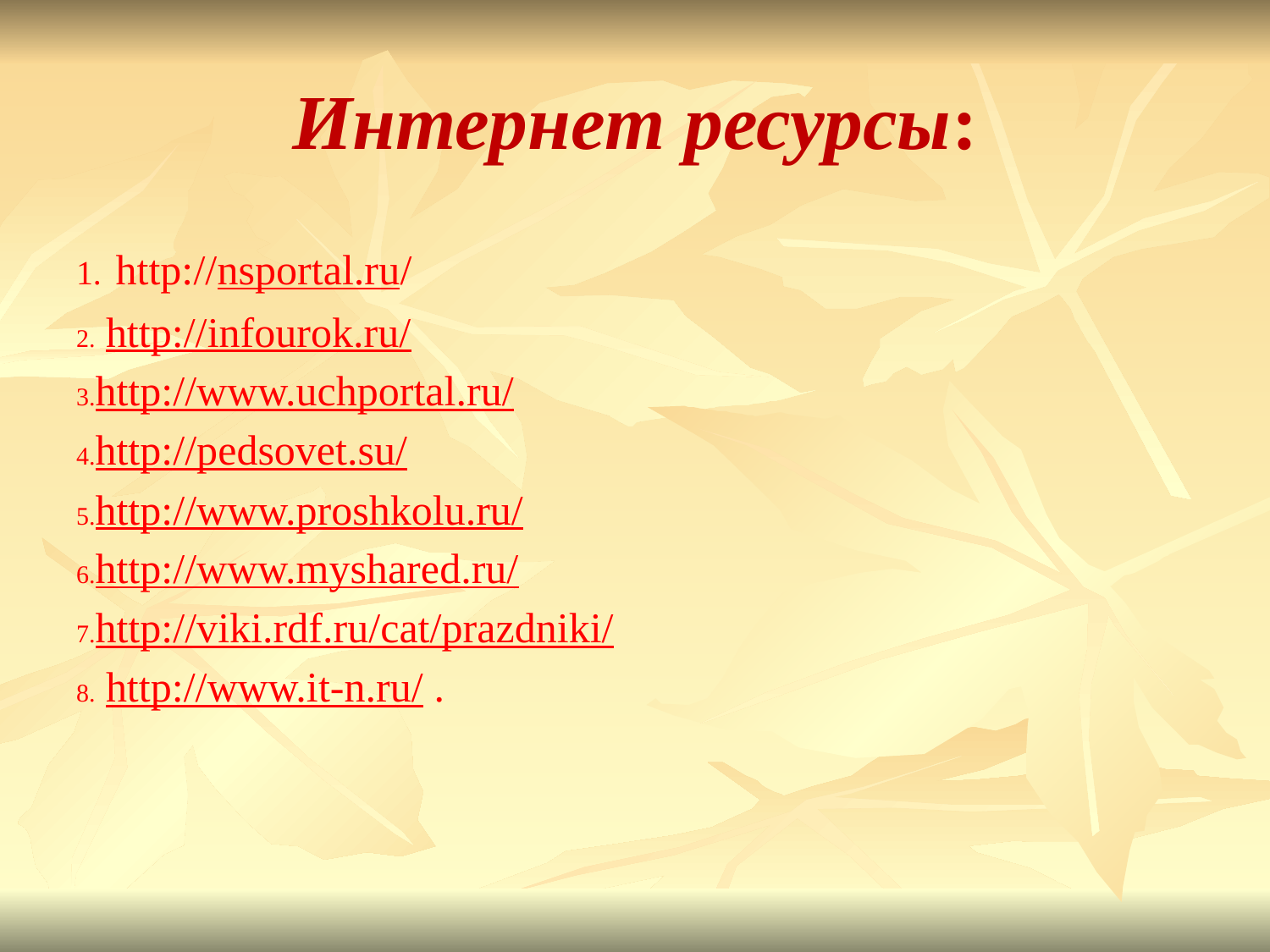

# Интернет ресурсы:
 http://nsportal.ru/
 http://infourok.ru/
http://www.uchportal.ru/
http://pedsovet.su/
http://www.proshkolu.ru/
http://www.myshared.ru/
http://viki.rdf.ru/cat/prazdniki/
 http://www.it-n.ru/ .